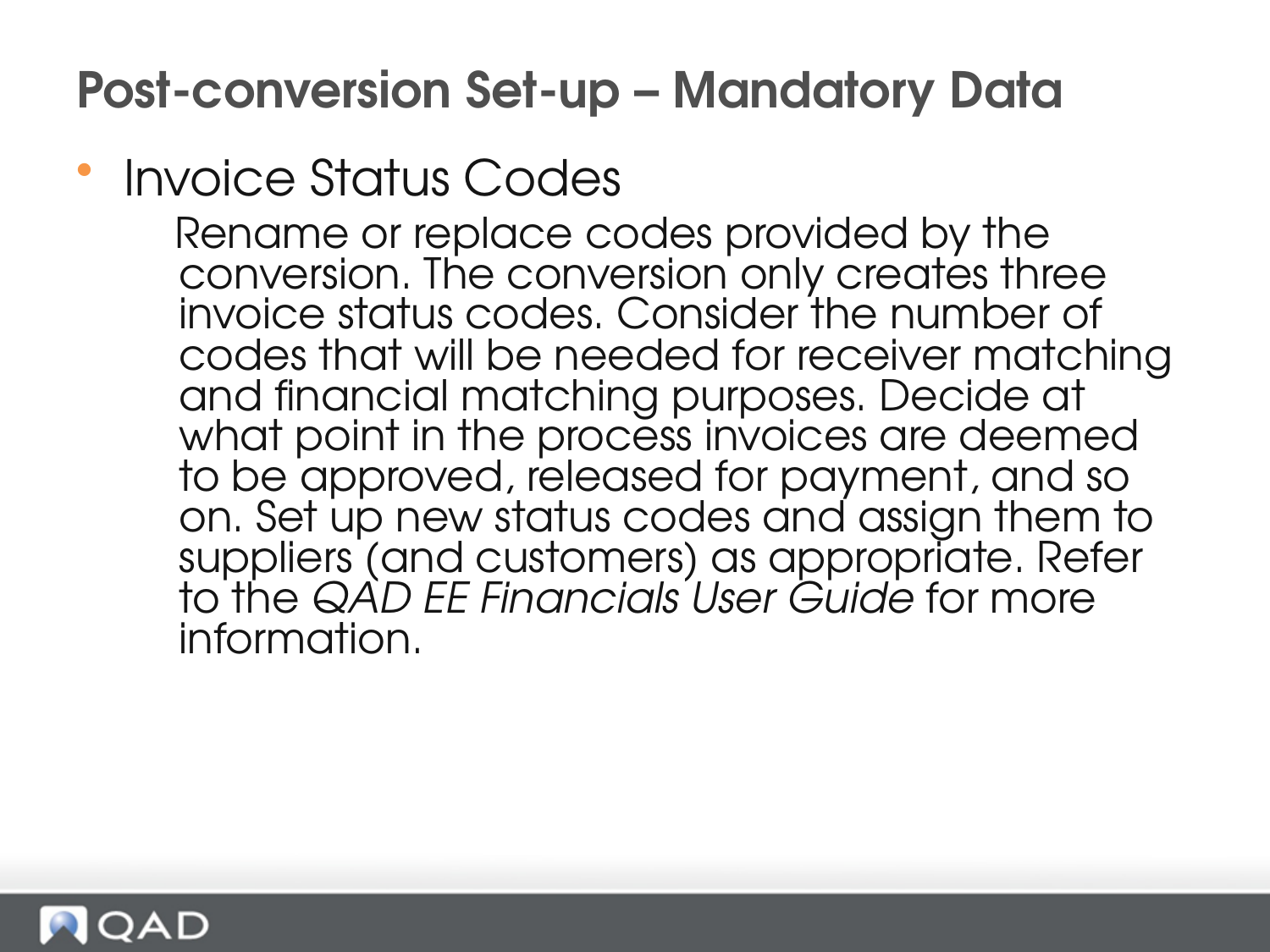

# Post-conversion Set-up – Mandatory Data

Invoice Status Codes
   Rename or replace codes provided by the conversion. The conversion only creates three invoice status codes. Consider the number of codes that will be needed for receiver matching and financial matching purposes. Decide at what point in the process invoices are deemed to be approved, released for payment, and so on. Set up new status codes and assign them to suppliers (and customers) as appropriate. Refer to the QAD EE Financials User Guide for more information.